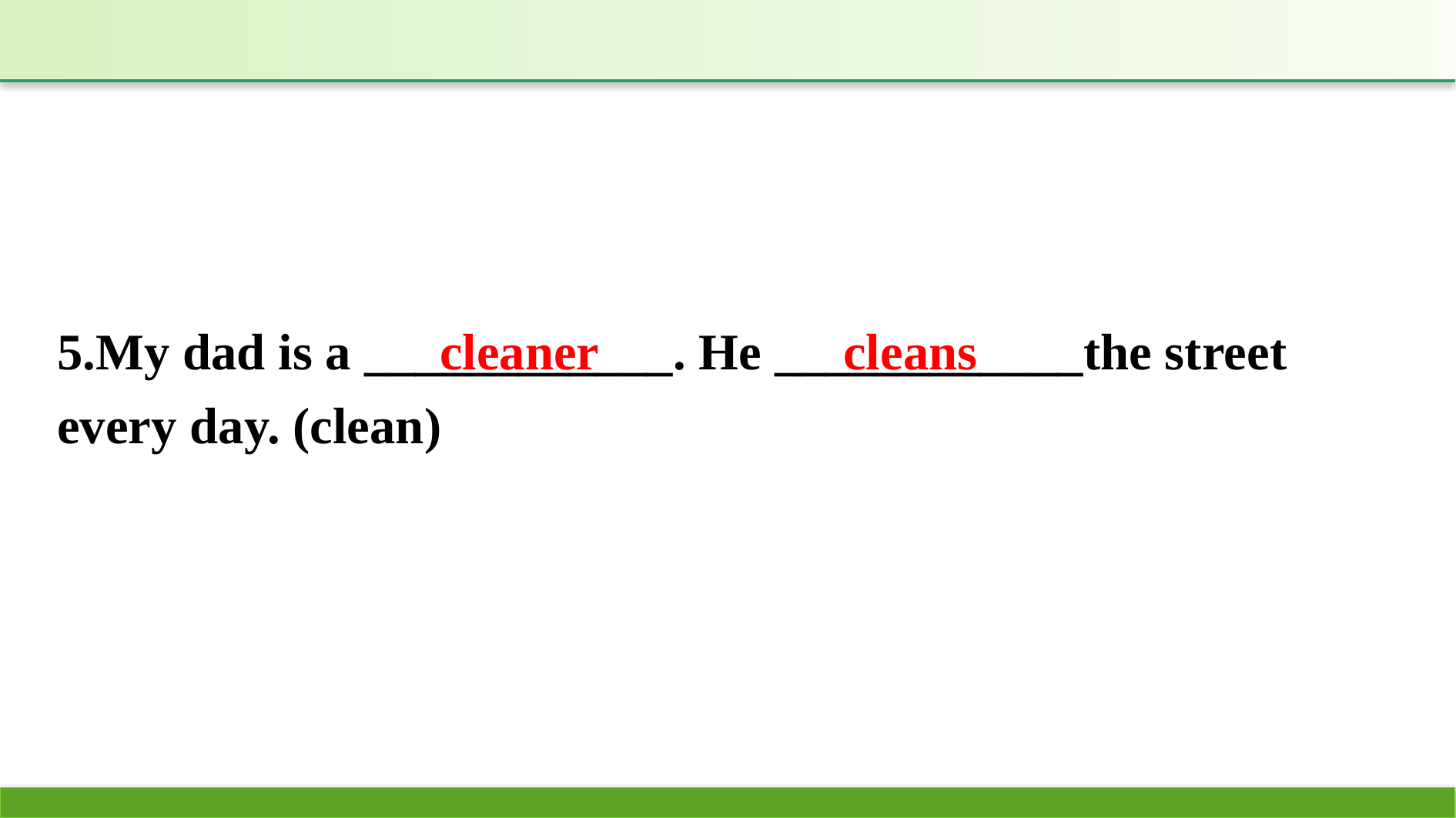

5.My dad is a ____________. He ____________the street every day. (clean)
cleaner
cleans